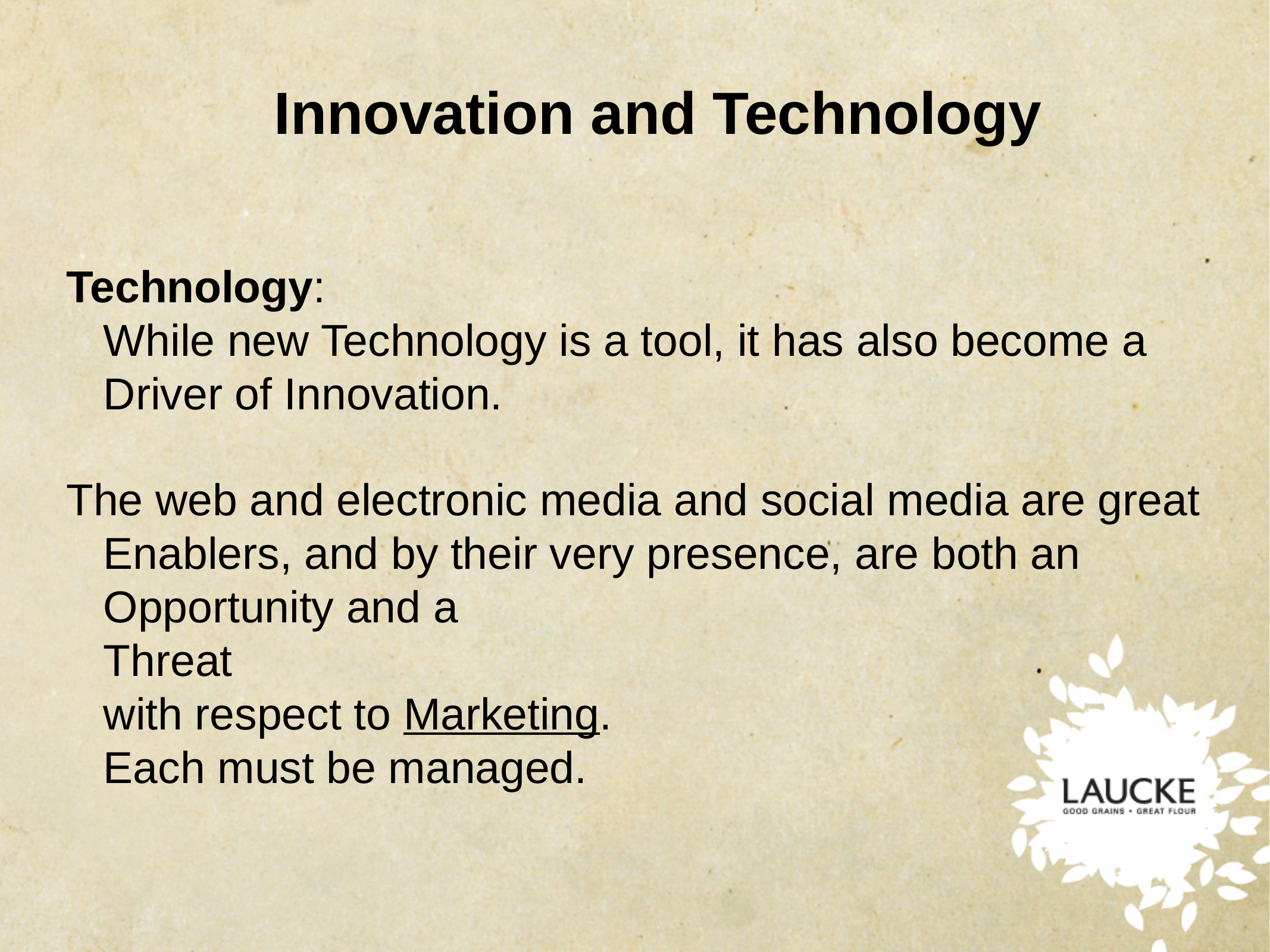

Innovation and Technology

Technology:
While new Technology is a tool, it has also become a Driver of Innovation.
The web and electronic media and social media are great Enablers, and by their very presence, are both an Opportunity and a
Threat
with respect to Marketing.
Each must be managed.